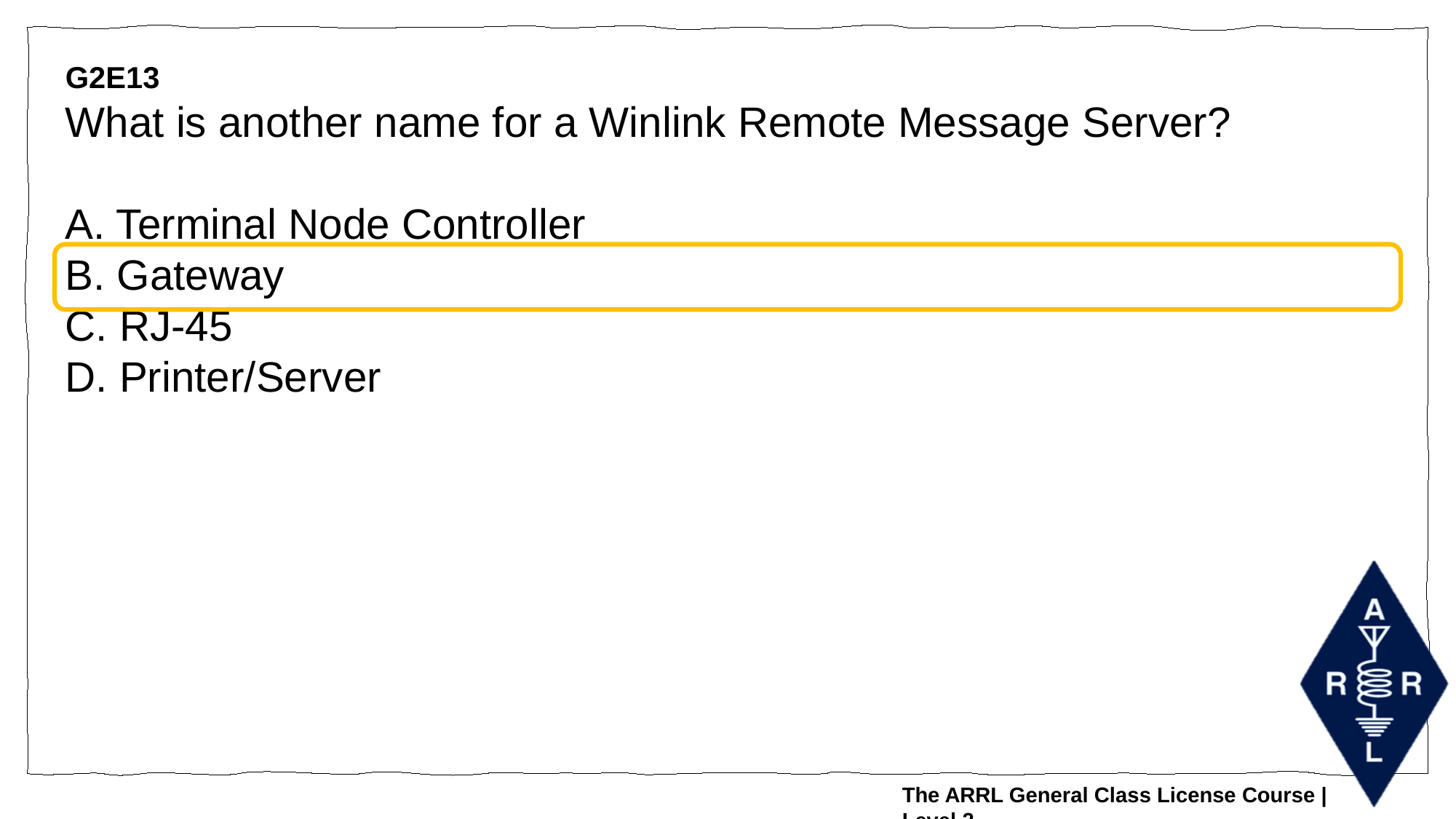

G2E13
What is another name for a Winlink Remote Message Server?

A. Terminal Node Controller
B. Gateway
C. RJ-45
D. Printer/Server